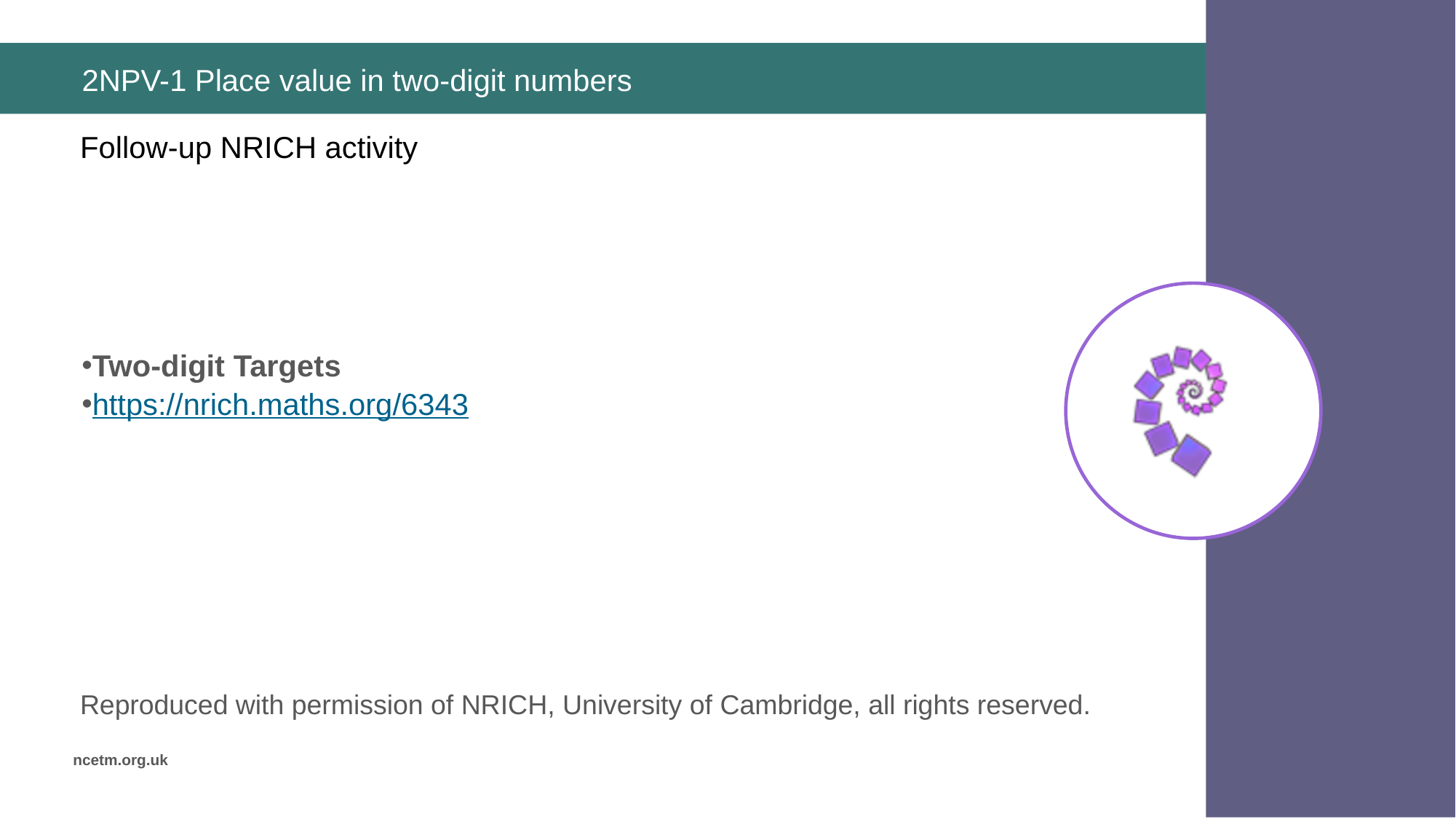

# 2NPV-1 Place value in two-digit numbers

Two-digit Targets
https://nrich.maths.org/6343